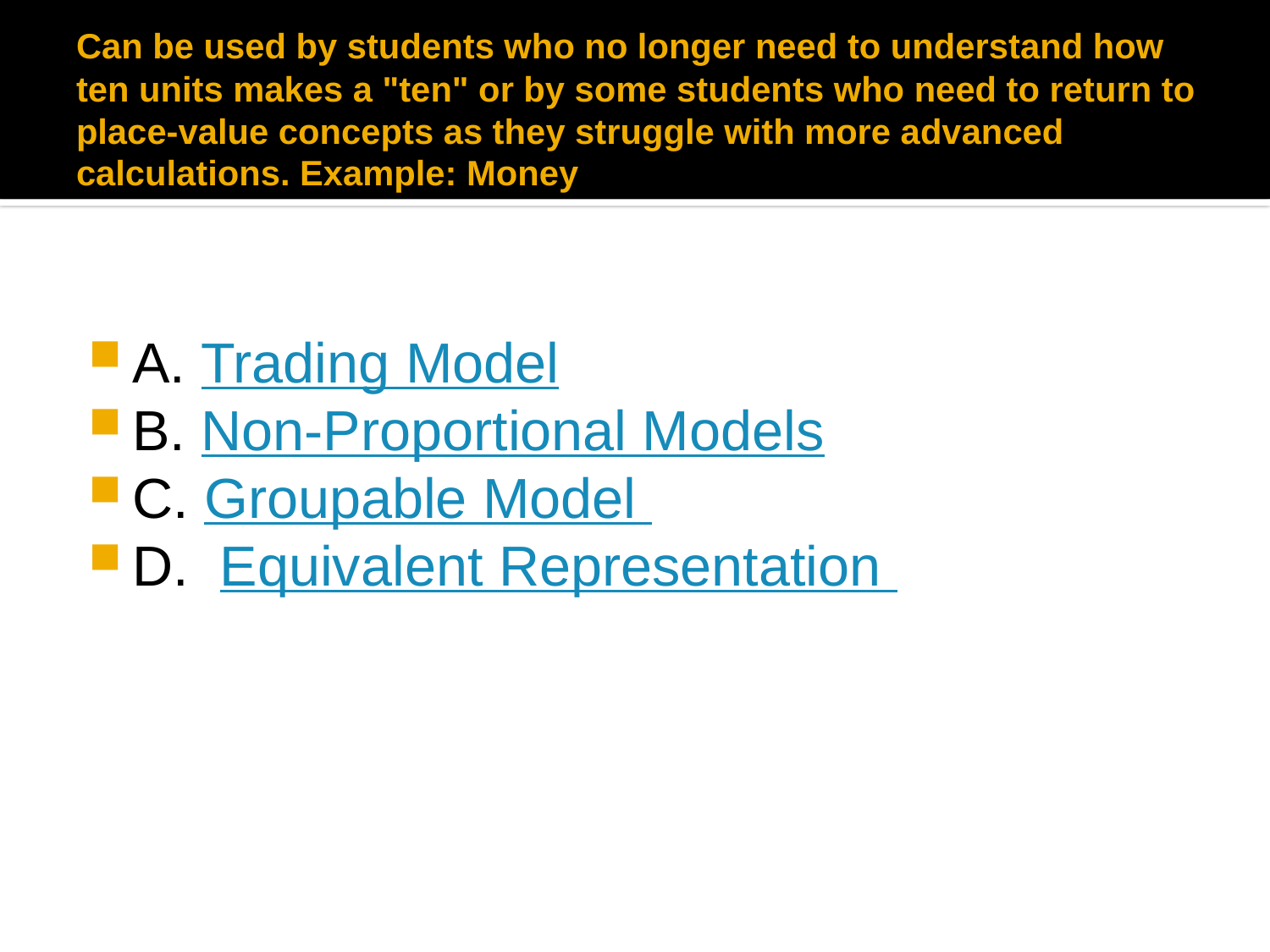

# Can be used by students who no longer need to understand how ten units makes a "ten" or by some students who need to return to place-value concepts as they struggle with more advanced calculations. Example: Money

A. Trading Model
B. Non-Proportional Models
C. Groupable Model
D.  Equivalent Representation